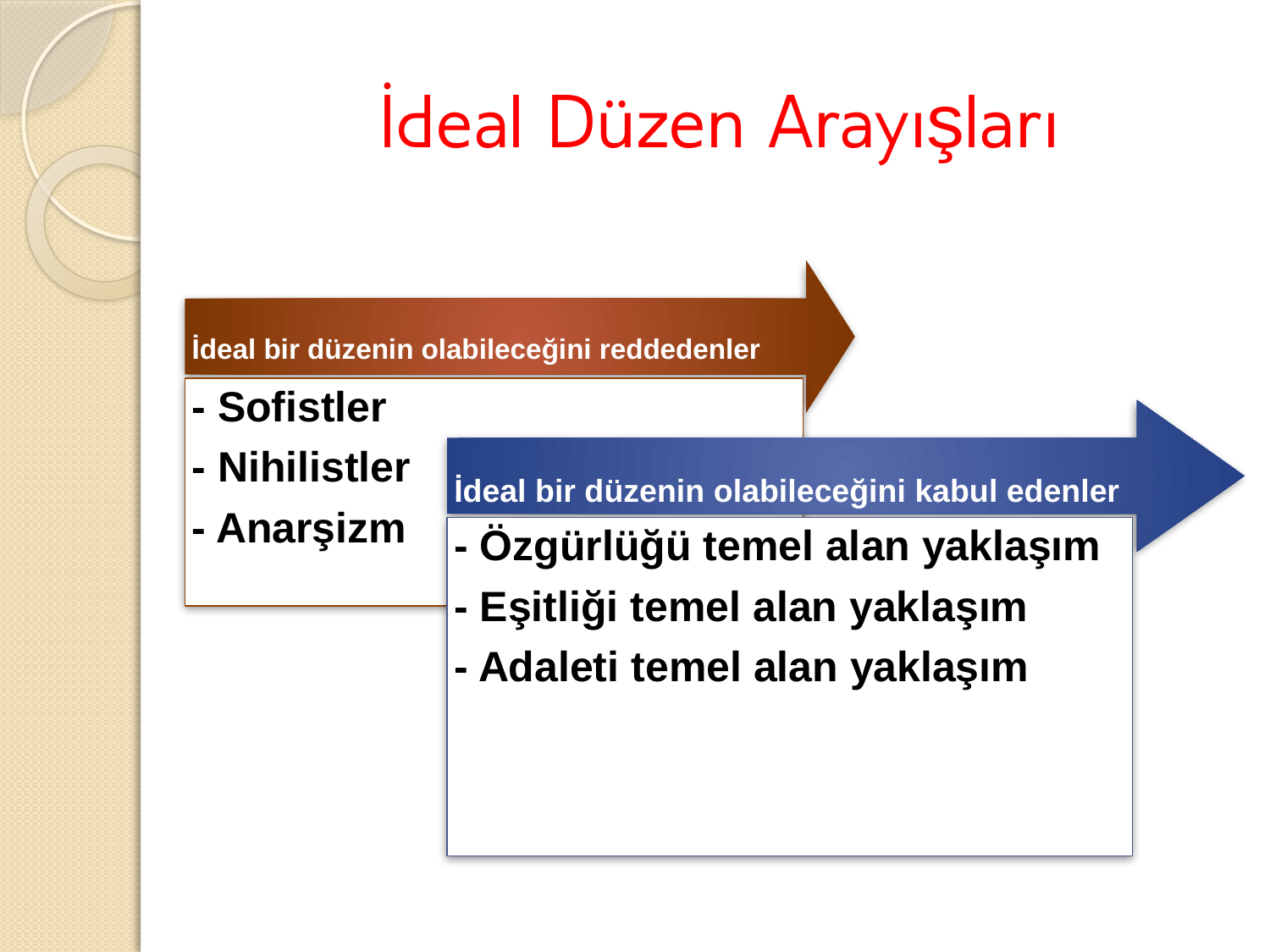

# İdeal Düzen Arayışları

İdeal bir düzenin olabileceğini reddedenler
- Sofistler
- Nihilistler
- Anarşizm

İdeal bir düzenin olabileceğini kabul edenler
- Özgürlüğü temel alan yaklaşım
- Eşitliği temel alan yaklaşım
- Adaleti temel alan yaklaşım